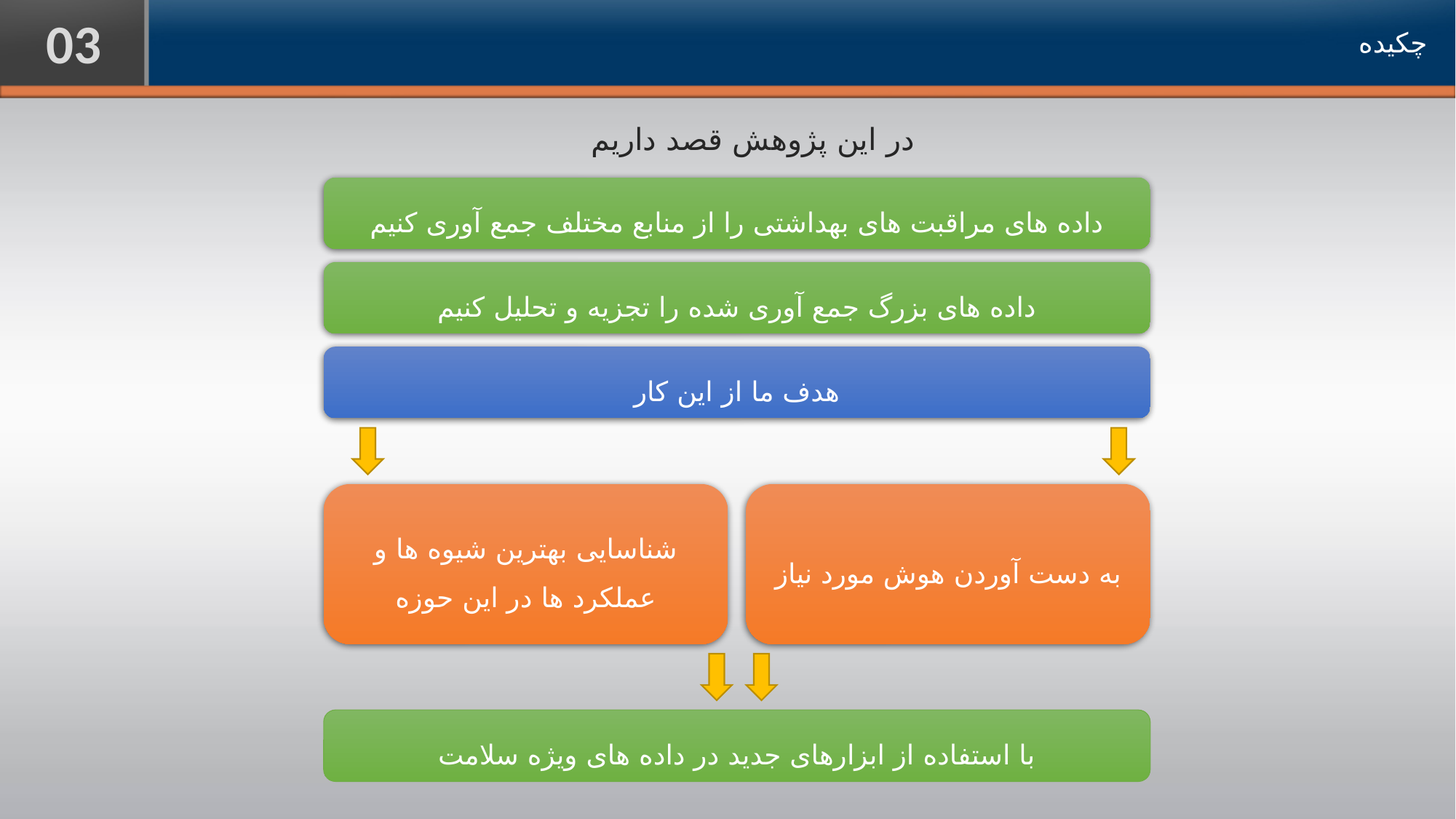

03
چکیده
در این پژوهش قصد داریم
داده های مراقبت های بهداشتی را از منابع مختلف جمع آوری کنیم
داده های بزرگ جمع آوری شده را تجزیه و تحلیل کنیم
هدف ما از این کار

شناسایی بهترین شیوه ها و عملکرد ها در این حوزه
به دست آوردن هوش مورد نیاز

با استفاده از ابزارهای جدید در داده های ویژه سلامت